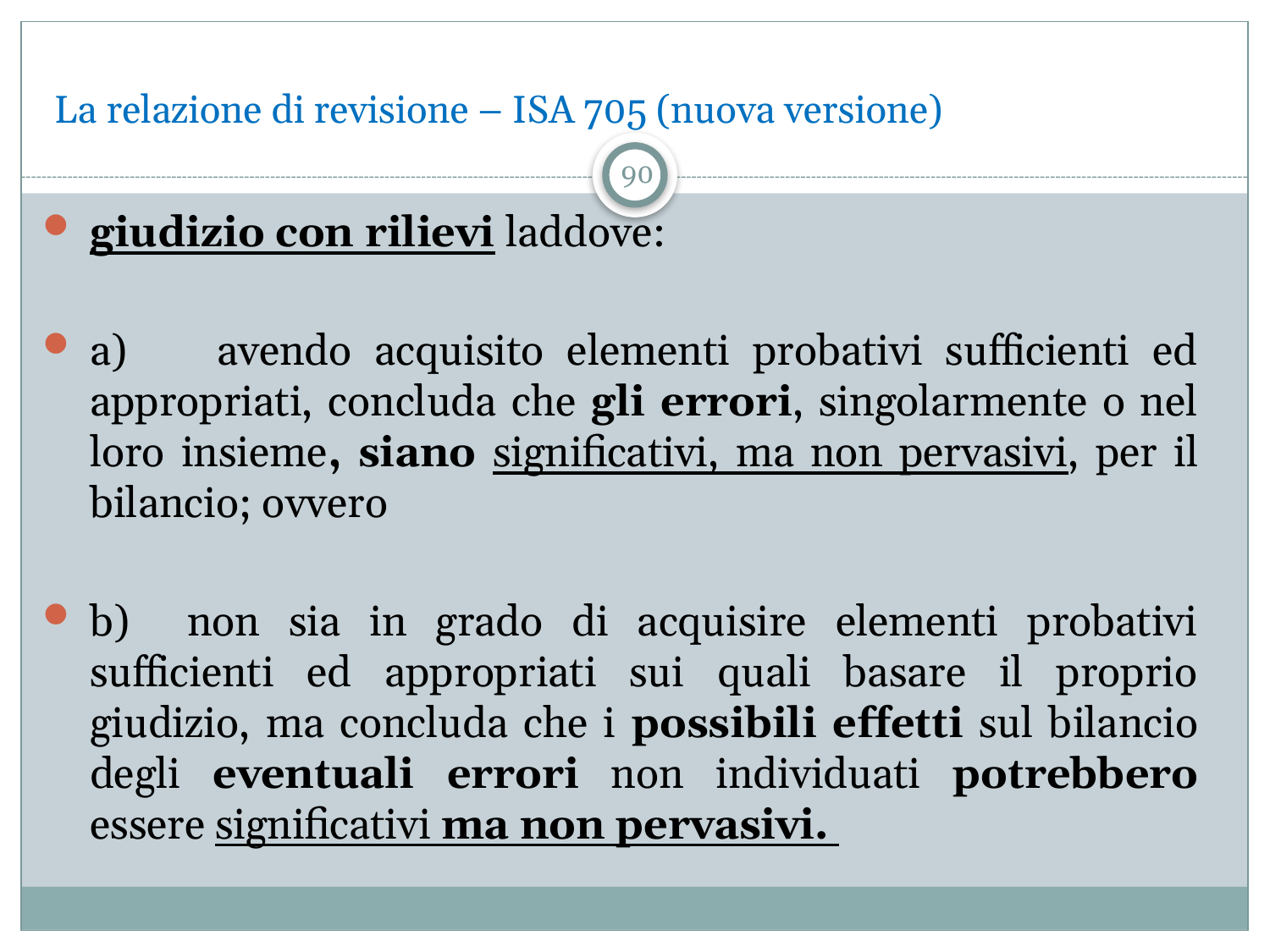

# La relazione di revisione – ISA 705 (nuova versione)
90
giudizio con rilievi laddove:

a)	avendo acquisito elementi probativi sufficienti ed appropriati, concluda che gli errori, singolarmente o nel loro insieme, siano significativi, ma non pervasivi, per il bilancio; ovvero

b)  non sia in grado di acquisire elementi probativi sufficienti ed appropriati sui quali basare il proprio giudizio, ma concluda che i possibili effetti sul bilancio degli eventuali errori non individuati potrebbero essere significativi ma non pervasivi.